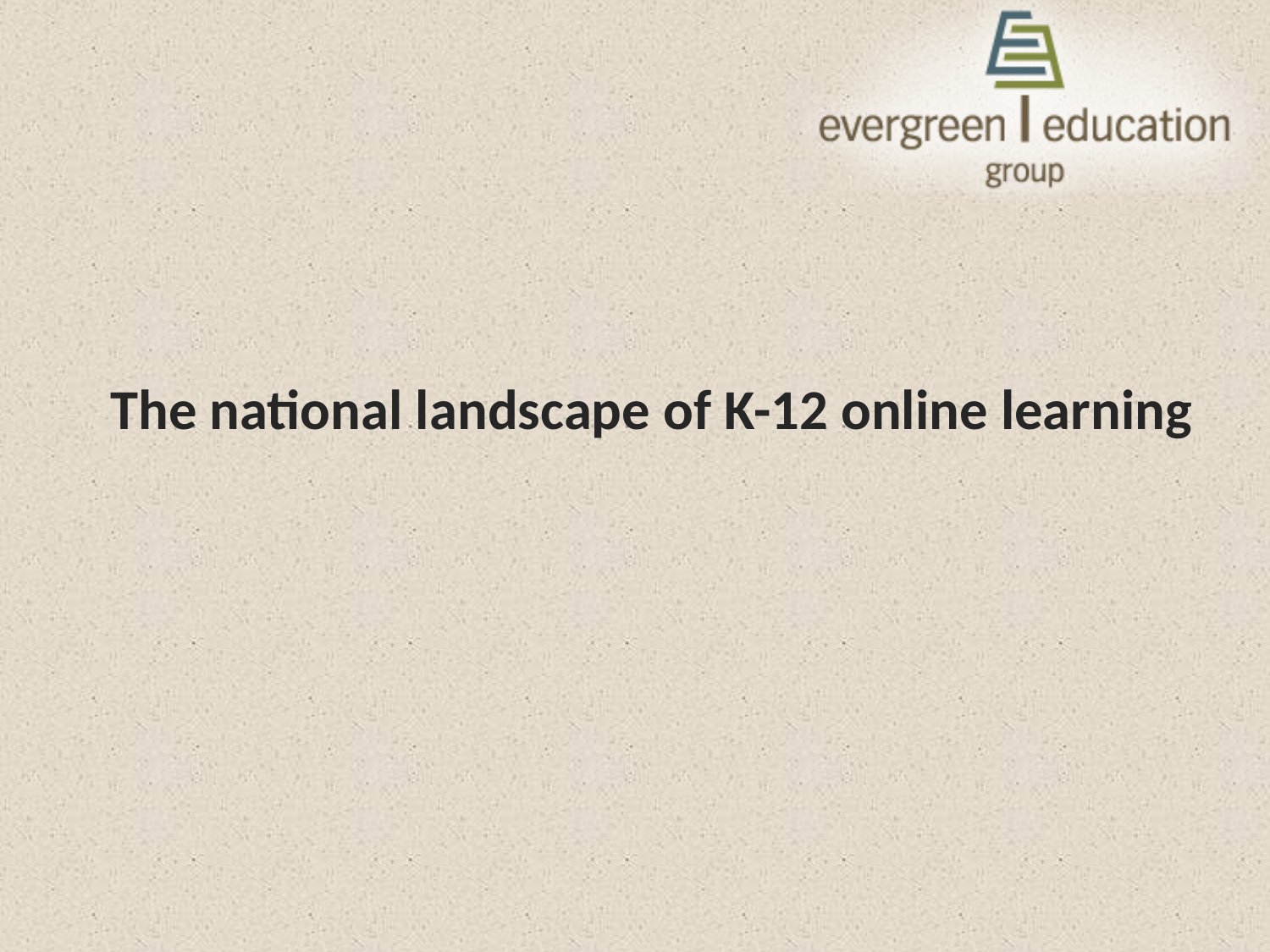

The national landscape of K-12 online learning